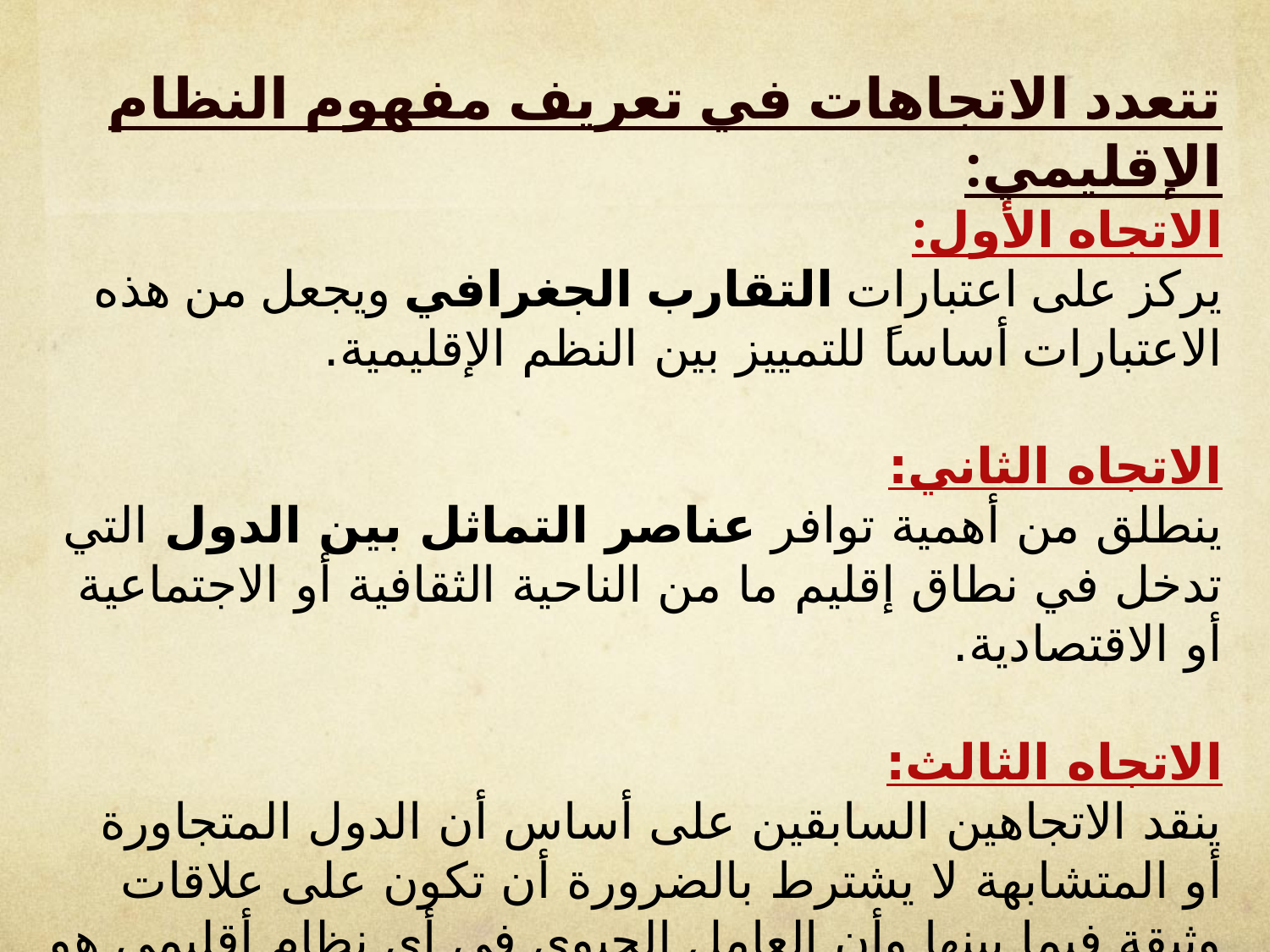

تتعدد الاتجاهات في تعريف مفهوم النظام الإقليمي:
الاتجاه الأول:
يركز على اعتبارات التقارب الجغرافي ويجعل من هذه الاعتبارات أساساً للتمييز بين النظم الإقليمية.

الاتجاه الثاني:
ينطلق من أهمية توافر عناصر التماثل بين الدول التي تدخل في نطاق إقليم ما من الناحية الثقافية أو الاجتماعية أو الاقتصادية.

الاتجاه الثالث:
ينقد الاتجاهين السابقين على أساس أن الدول المتجاورة أو المتشابهة لا يشترط بالضرورة أن تكون على علاقات وثيقة فيما بينها وأن العامل الحيوي في أي نظام أقليمي هو مدى وجود تفاعلات سياسية واقتصادية وثقافية واجتماعية بين الدول وبعضها البعض.